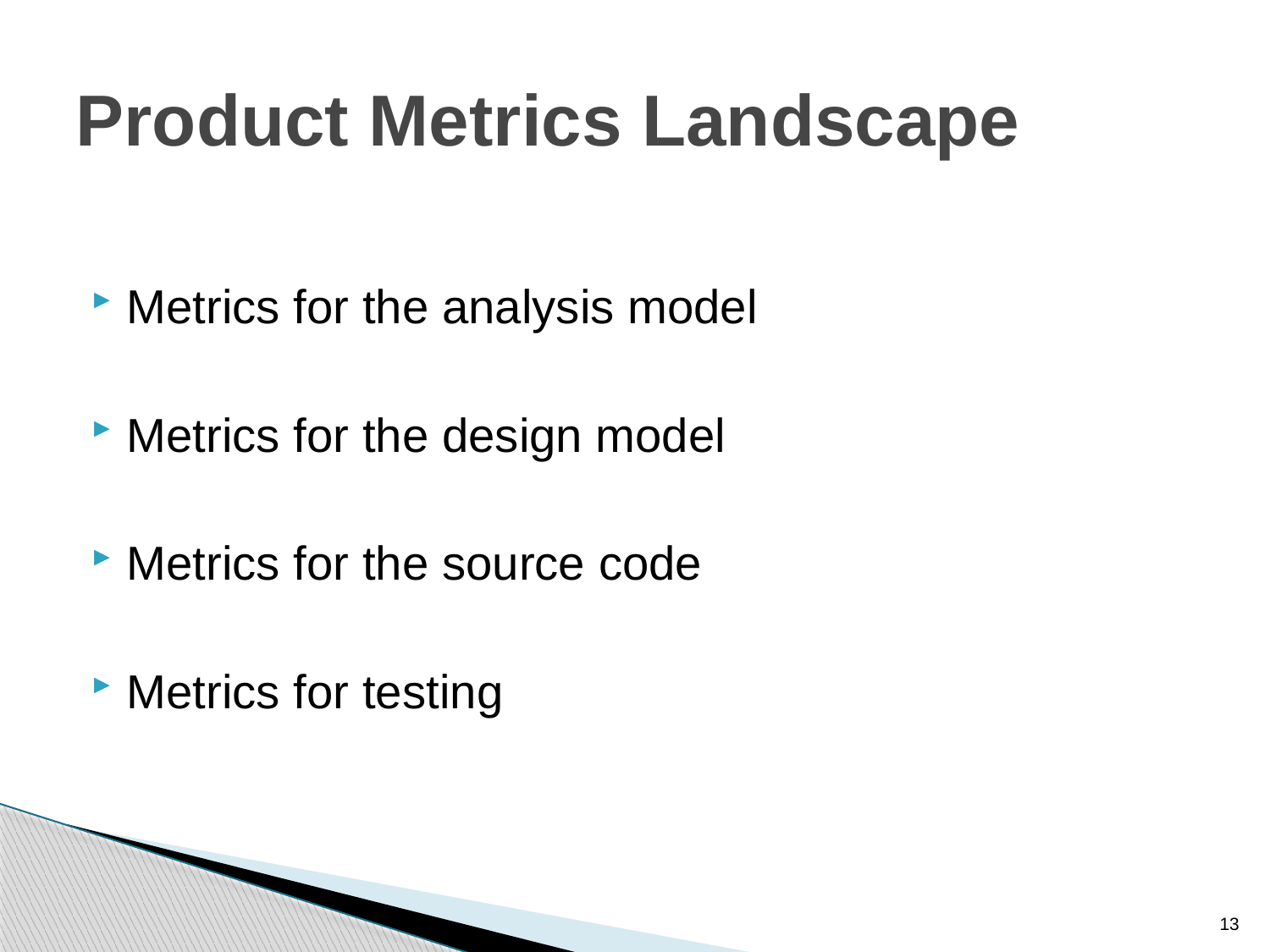

# Product Metrics Landscape

Metrics for the analysis model

Metrics for the design model

Metrics for the source code

Metrics for testing

13